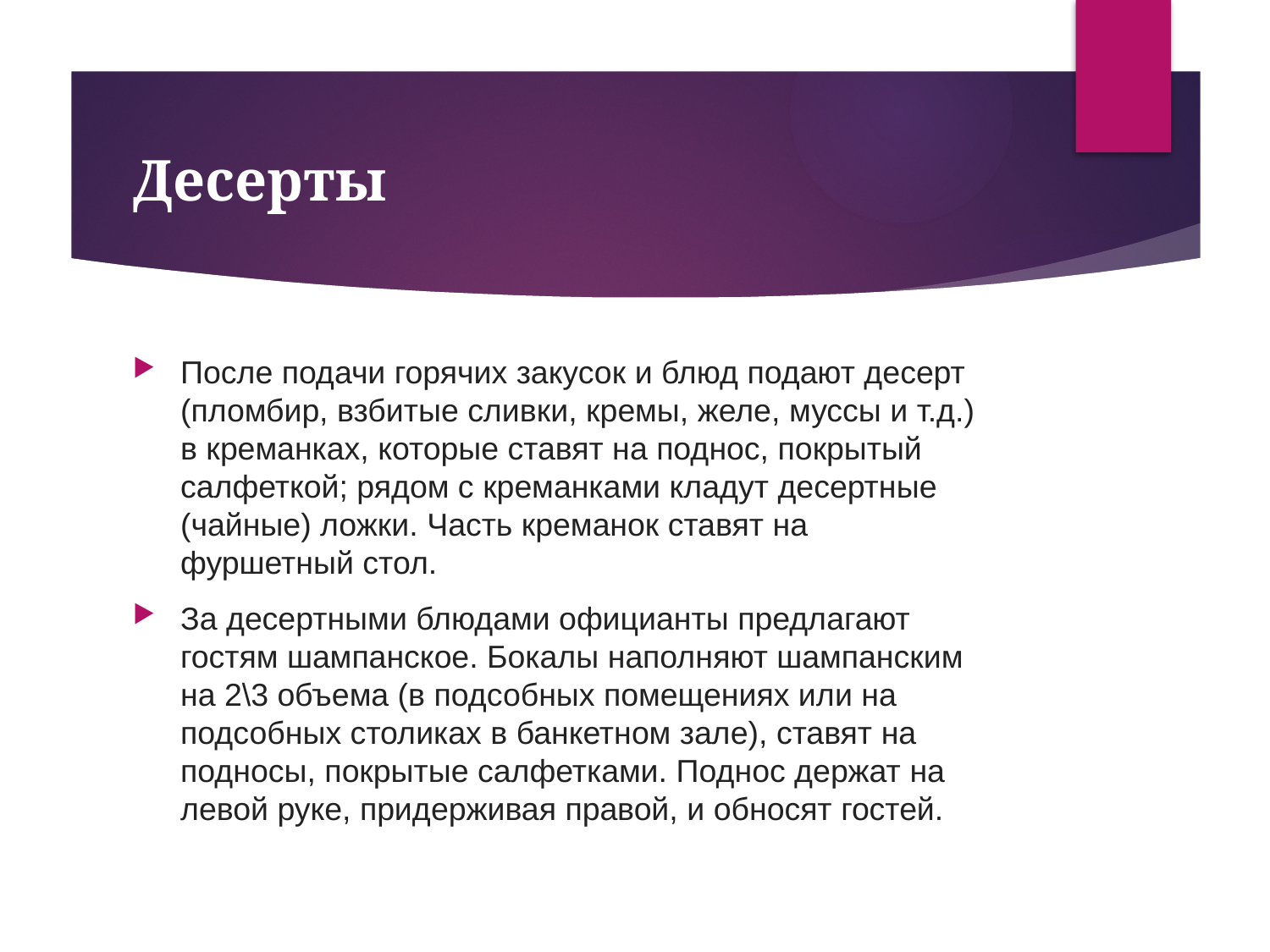

# Десерты
После подачи горячих закусок и блюд подают десерт (пломбир, взбитые сливки, кремы, желе, муссы и т.д.) в креманках, которые ставят на поднос, покрытый салфеткой; рядом с креманками кладут десертные    (чайные) ложки. Часть креманок ставят на фуршетный стол.
За десертными блюдами официанты предлагают гостям шампанское. Бокалы наполняют шампанским на 2\3 объема (в подсобных помещениях или на подсобных столиках в банкетном зале), ставят на подносы, покрытые салфетками. Поднос держат на левой руке, придерживая правой, и обносят гостей.